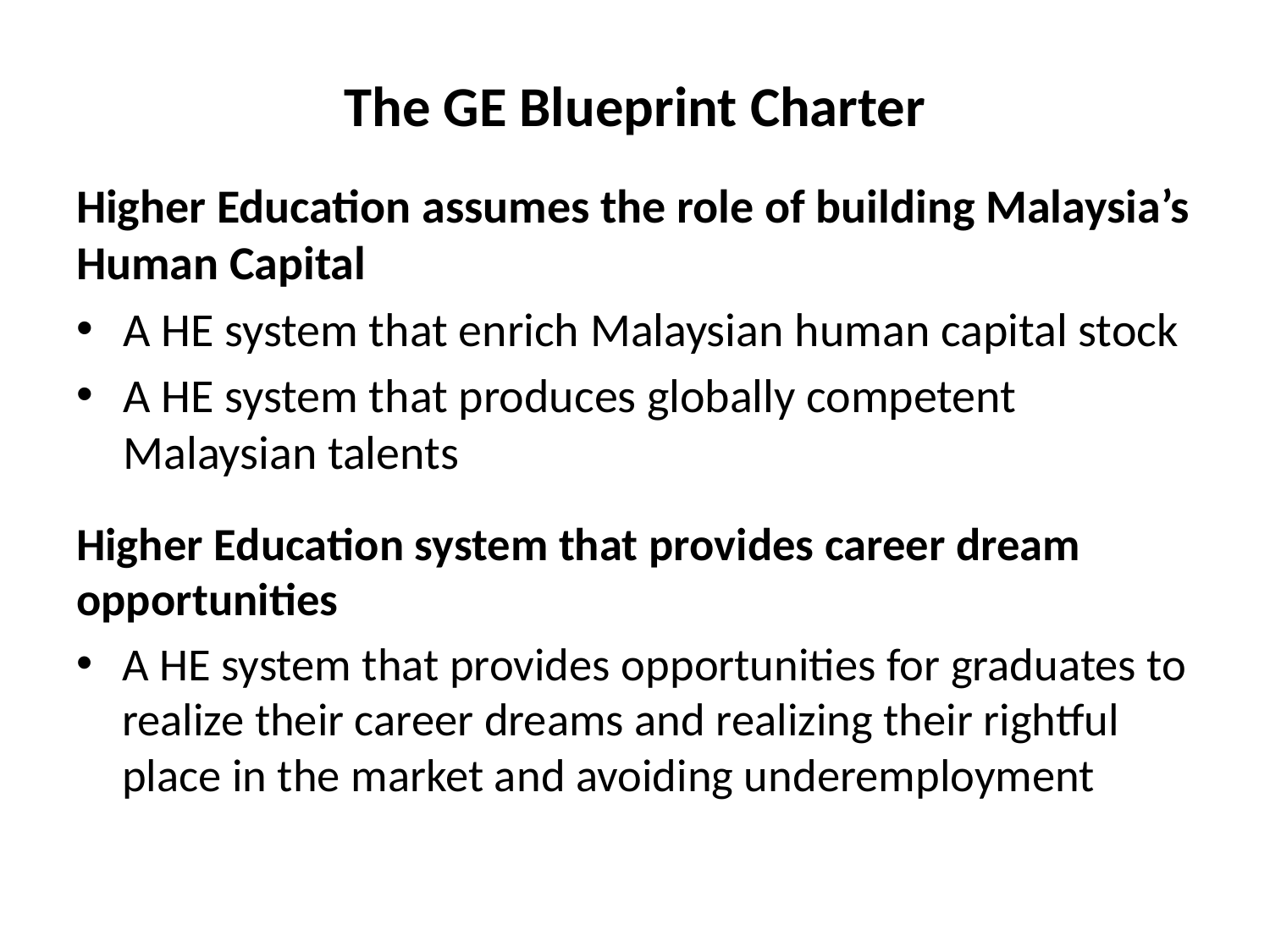

# The GE Blueprint Charter
Higher Education assumes the role of building Malaysia’s Human Capital
A HE system that enrich Malaysian human capital stock
A HE system that produces globally competent Malaysian talents
Higher Education system that provides career dream opportunities
A HE system that provides opportunities for graduates to realize their career dreams and realizing their rightful place in the market and avoiding underemployment